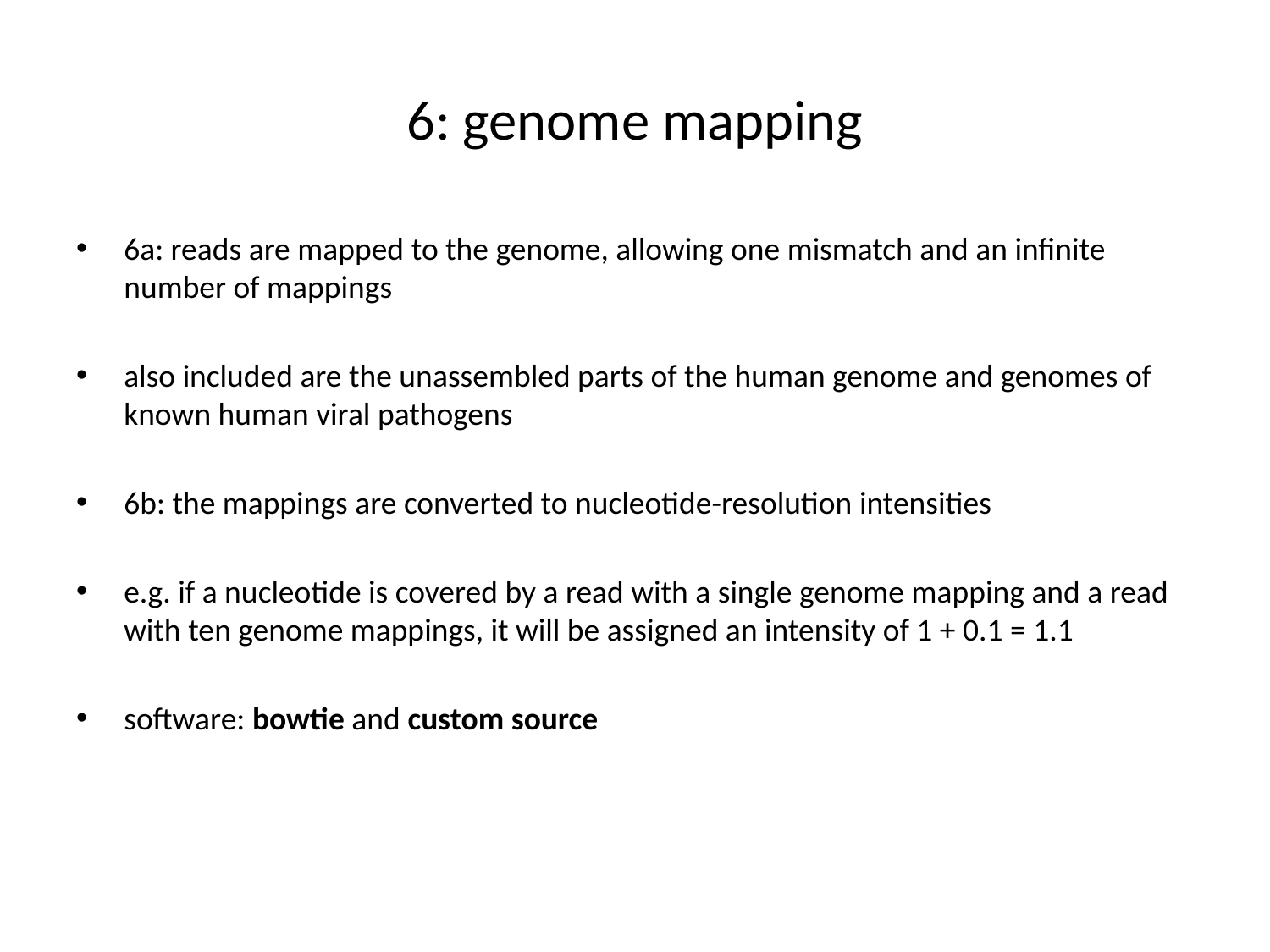

# 6: genome mapping
6a: reads are mapped to the genome, allowing one mismatch and an infinite number of mappings

also included are the unassembled parts of the human genome and genomes of known human viral pathogens

6b: the mappings are converted to nucleotide-resolution intensities

e.g. if a nucleotide is covered by a read with a single genome mapping and a read with ten genome mappings, it will be assigned an intensity of 1 + 0.1 = 1.1

software: bowtie and custom source